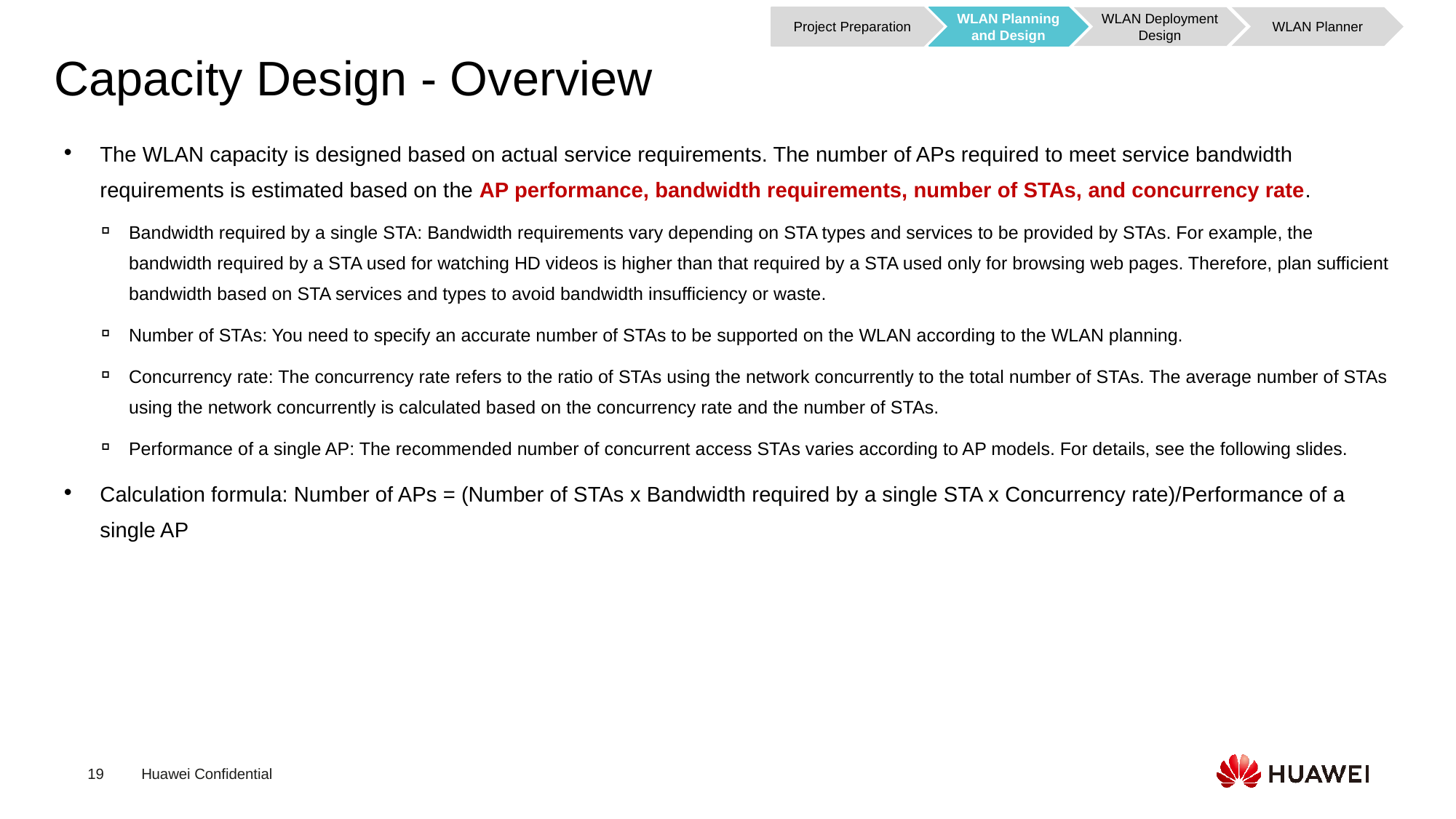

Project Preparation
WLAN Planning and Design
WLAN Deployment Design
WLAN Planner
# Capacity Design - Overview
The WLAN capacity is designed based on actual service requirements. The number of APs required to meet service bandwidth requirements is estimated based on the AP performance, bandwidth requirements, number of STAs, and concurrency rate.
Bandwidth required by a single STA: Bandwidth requirements vary depending on STA types and services to be provided by STAs. For example, the bandwidth required by a STA used for watching HD videos is higher than that required by a STA used only for browsing web pages. Therefore, plan sufficient bandwidth based on STA services and types to avoid bandwidth insufficiency or waste.
Number of STAs: You need to specify an accurate number of STAs to be supported on the WLAN according to the WLAN planning.
Concurrency rate: The concurrency rate refers to the ratio of STAs using the network concurrently to the total number of STAs. The average number of STAs using the network concurrently is calculated based on the concurrency rate and the number of STAs.
Performance of a single AP: The recommended number of concurrent access STAs varies according to AP models. For details, see the following slides.
Calculation formula: Number of APs = (Number of STAs x Bandwidth required by a single STA x Concurrency rate)/Performance of a single AP